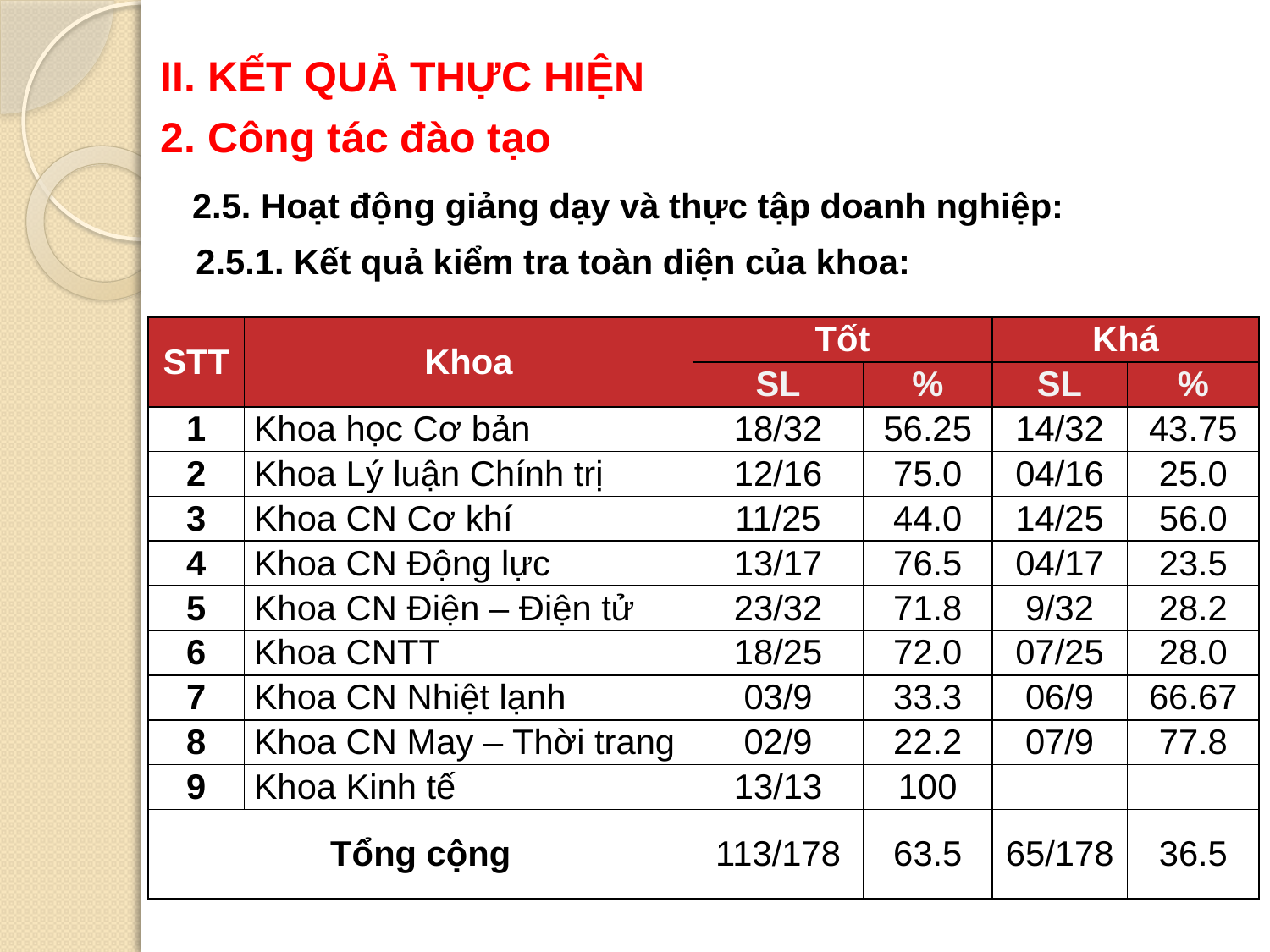

II. KẾT QUẢ THỰC HIỆN
2. Công tác đào tạo
2.5. Hoạt động giảng dạy và thực tập doanh nghiệp:
2.5.1. Kết quả kiểm tra toàn diện của khoa:
| STT | Khoa | Tốt |  | Khá |  |
| --- | --- | --- | --- | --- | --- |
|  |  | SL | % | SL | % |
| 1 | Khoa học Cơ bản | 18/32 | 56.25 | 14/32 | 43.75 |
| 2 | Khoa Lý luận Chính trị | 12/16 | 75.0 | 04/16 | 25.0 |
| 3 | Khoa CN Cơ khí | 11/25 | 44.0 | 14/25 | 56.0 |
| 4 | Khoa CN Động lực | 13/17 | 76.5 | 04/17 | 23.5 |
| 5 | Khoa CN Điện – Điện tử | 23/32 | 71.8 | 9/32 | 28.2 |
| 6 | Khoa CNTT | 18/25 | 72.0 | 07/25 | 28.0 |
| 7 | Khoa CN Nhiệt lạnh | 03/9 | 33.3 | 06/9 | 66.67 |
| 8 | Khoa CN May – Thời trang | 02/9 | 22.2 | 07/9 | 77.8 |
| 9 | Khoa Kinh tế | 13/13 | 100 |  |  |
| Tổng cộng |  | 113/178 | 63.5 | 65/178 | 36.5 |